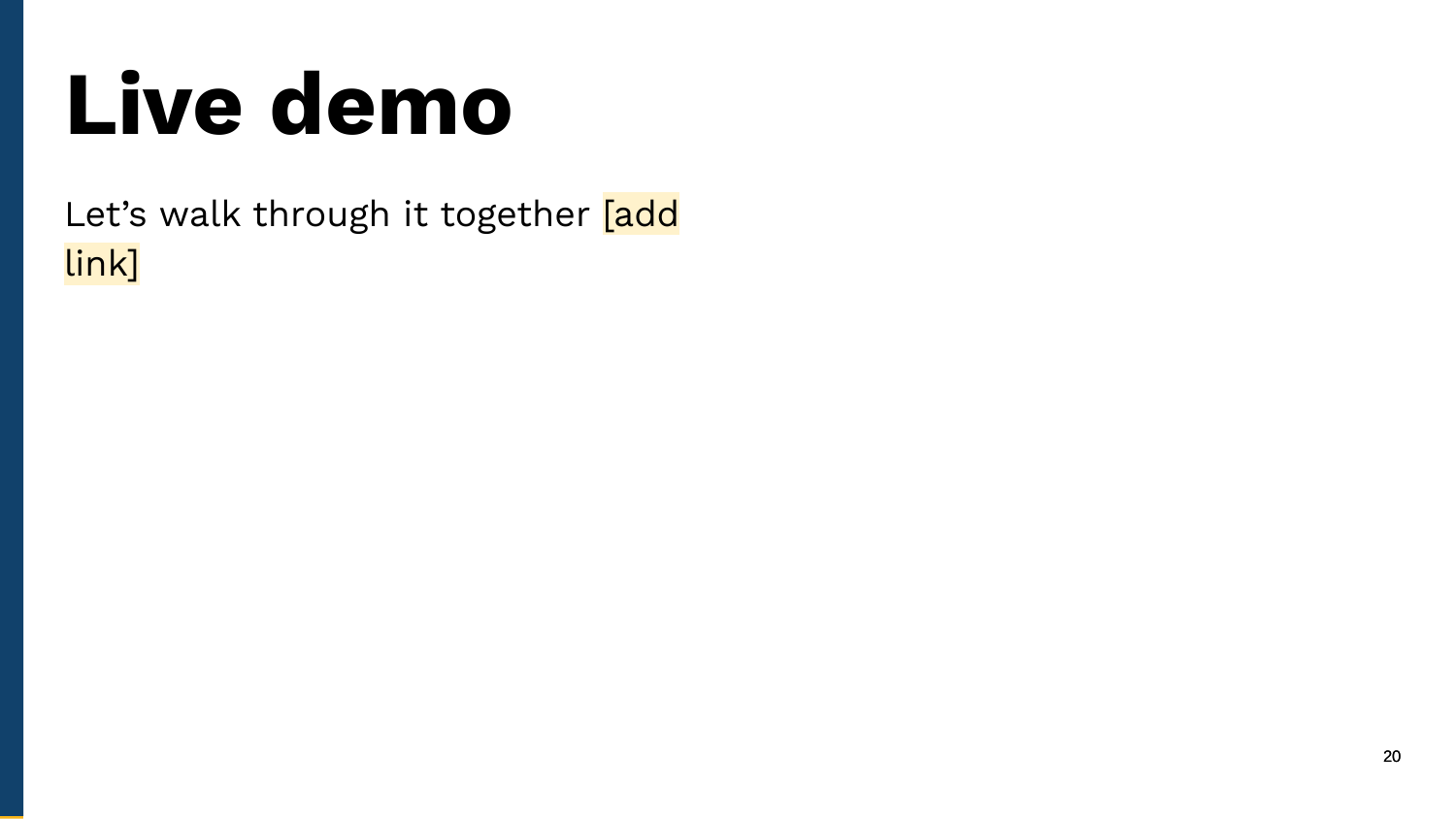

Live demo
Let’s walk through it together [add link]
20
20